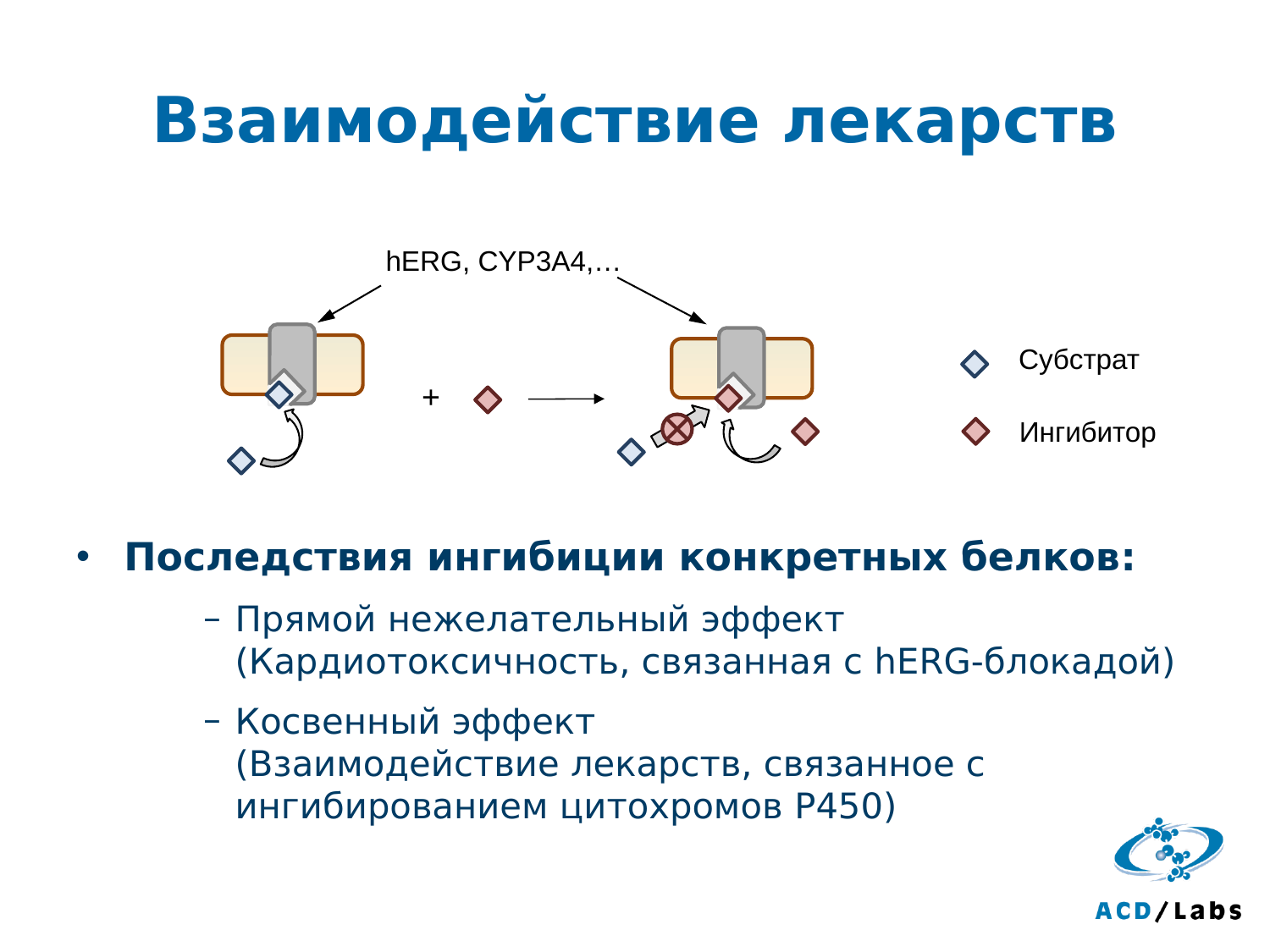

# Взаимодействие лекарств
hERG, CYP3A4,…

Субстрат

+

`

`
Ингибитор

Последствия ингибиции конкретных белков:
Прямой нежелательный эффект
(Кардиотоксичность, связанная с hERG-блокадой)
Косвенный эффект
(Взаимодействие лекарств, связанное с ингибированием цитохромов P450)